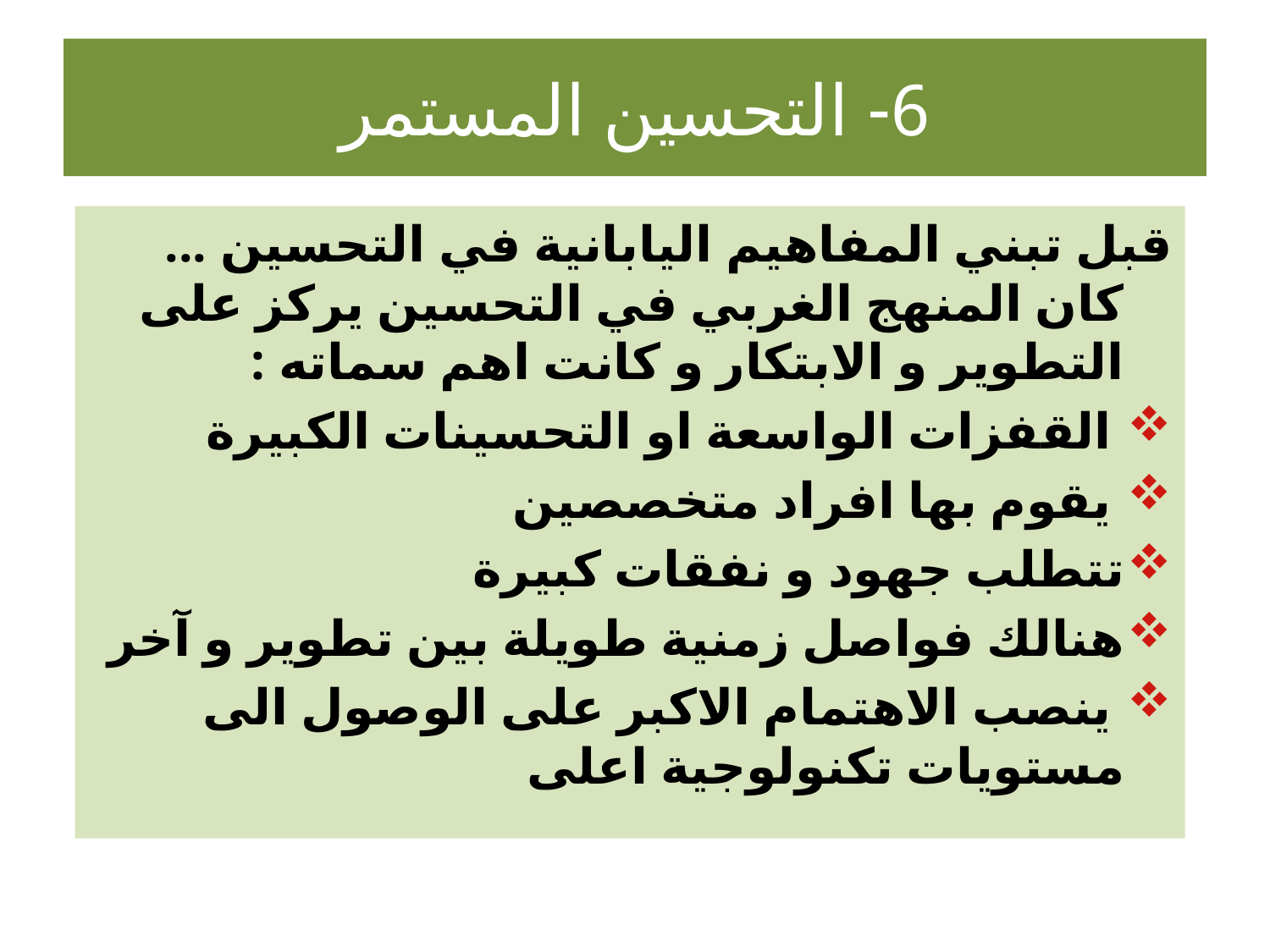

# 6- التحسين المستمر
قبل تبني المفاهيم اليابانية في التحسين ... كان المنهج الغربي في التحسين يركز على التطوير و الابتكار و كانت اهم سماته :
 القفزات الواسعة او التحسينات الكبيرة
 يقوم بها افراد متخصصين
تتطلب جهود و نفقات كبيرة
هنالك فواصل زمنية طويلة بين تطوير و آخر
 ينصب الاهتمام الاكبر على الوصول الى مستويات تكنولوجية اعلى